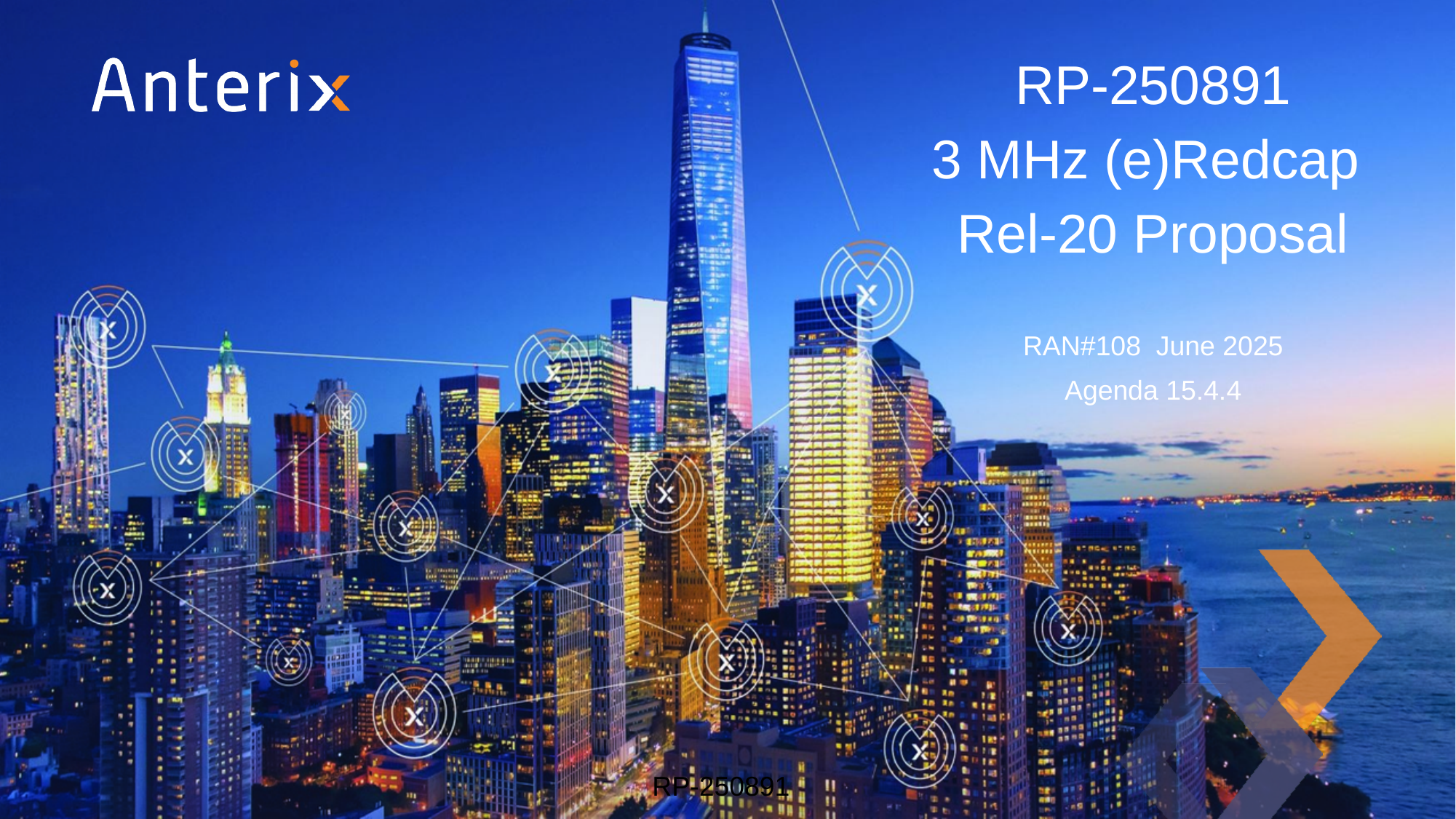

RP-250891
3 MHz (e)Redcap
Rel-20 Proposal
RAN#108  June 2025
Agenda 15.4.4